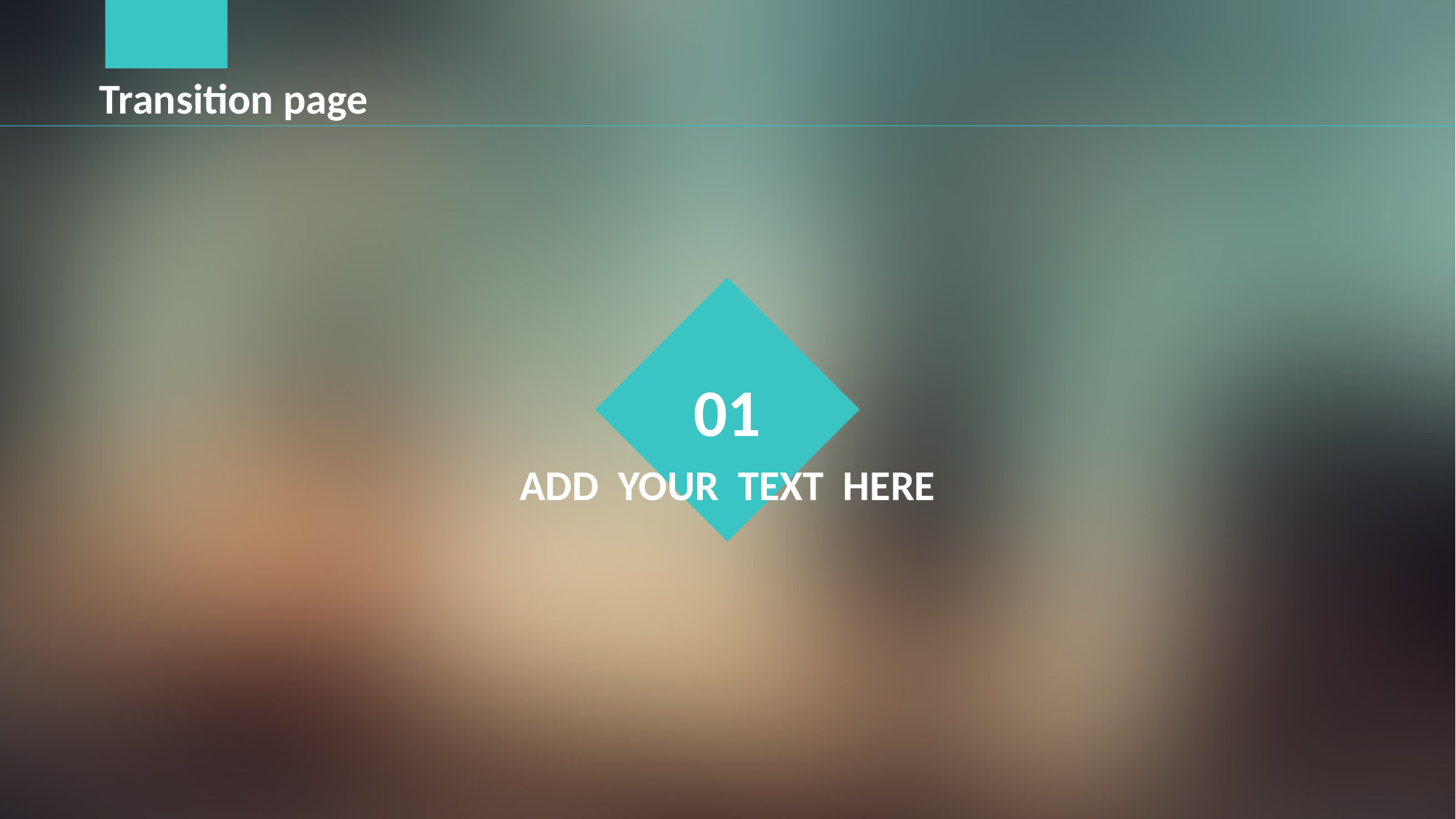

Transition page

01
ADD  YOUR  TEXT  HERE